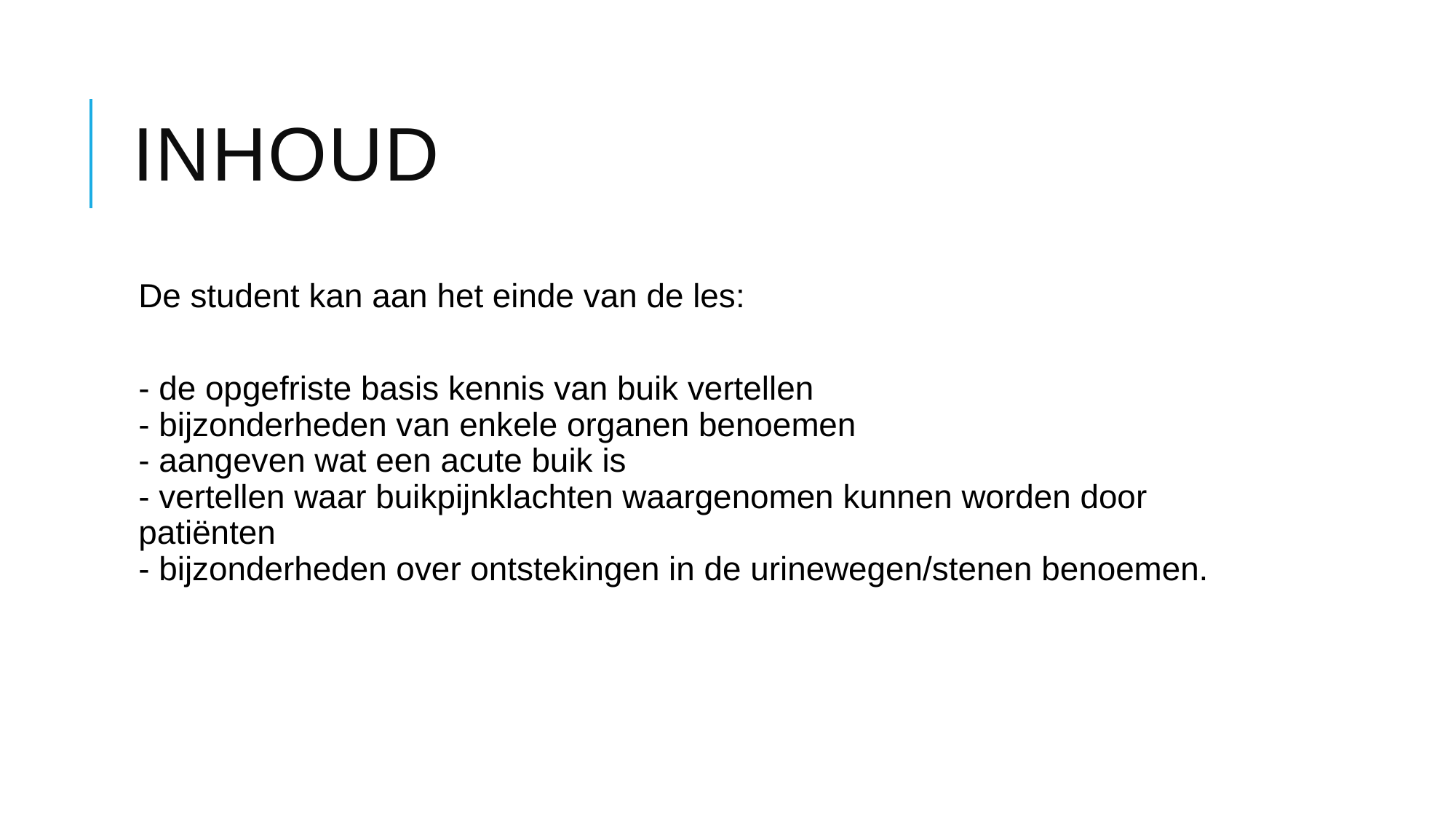

# inhoud
De student kan aan het einde van de les:
- de opgefriste basis kennis van buik vertellen
- bijzonderheden van enkele organen benoemen
- aangeven wat een acute buik is
- vertellen waar buikpijnklachten waargenomen kunnen worden door patiënten
- bijzonderheden over ontstekingen in de urinewegen/stenen benoemen.